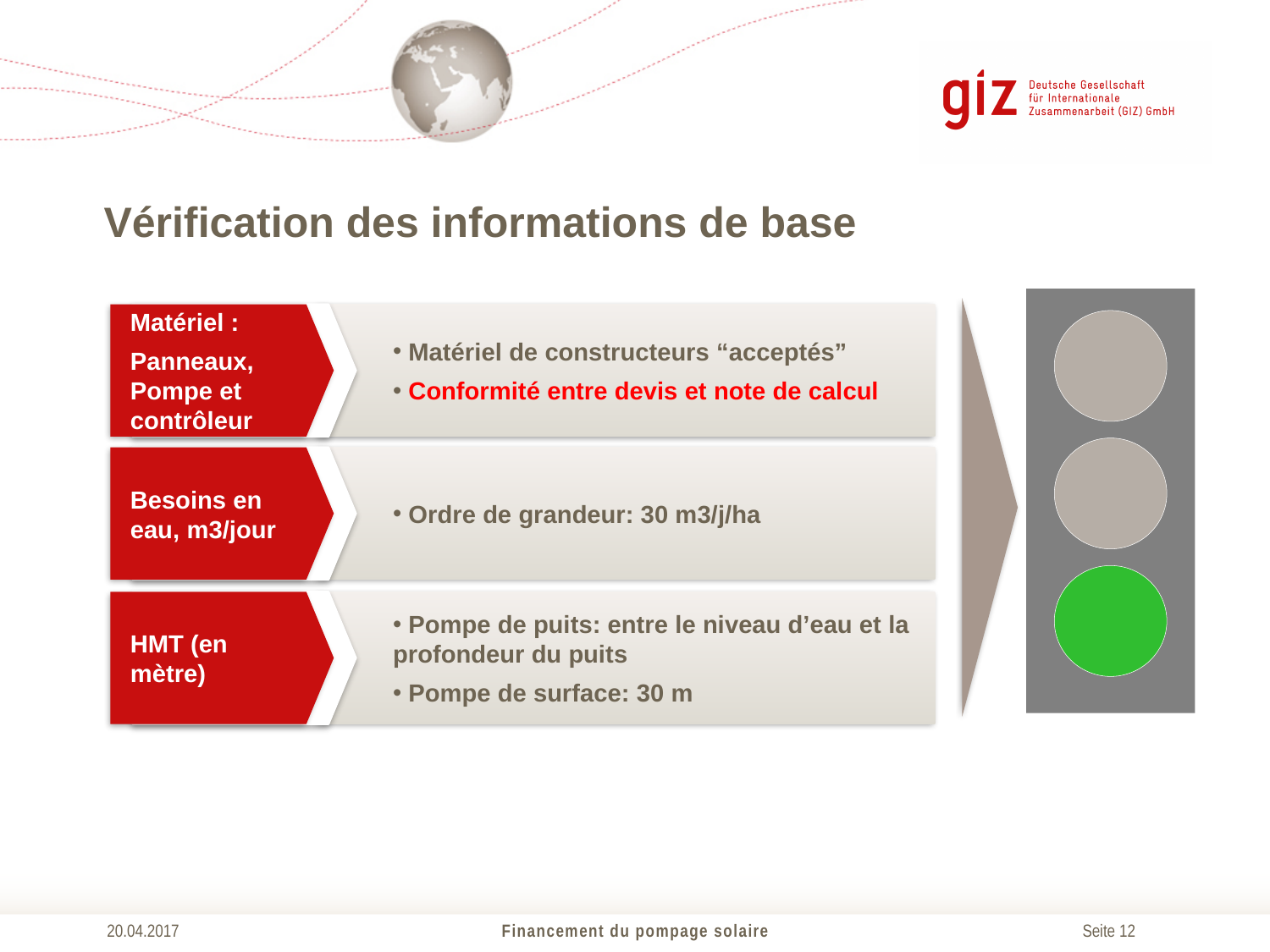

# Vérification des informations de base

Matériel :
Panneaux, Pompe et contrôleur

 Matériel de constructeurs “acceptés”
 Conformité entre devis et note de calcul
Besoins en eau, m3/jour

 Ordre de grandeur: 30 m3/j/ha
HMT (en mètre)

 Pompe de puits: entre le niveau d’eau et la profondeur du puits
 Pompe de surface: 30 m
20.04.2017
Financement du pompage solaire